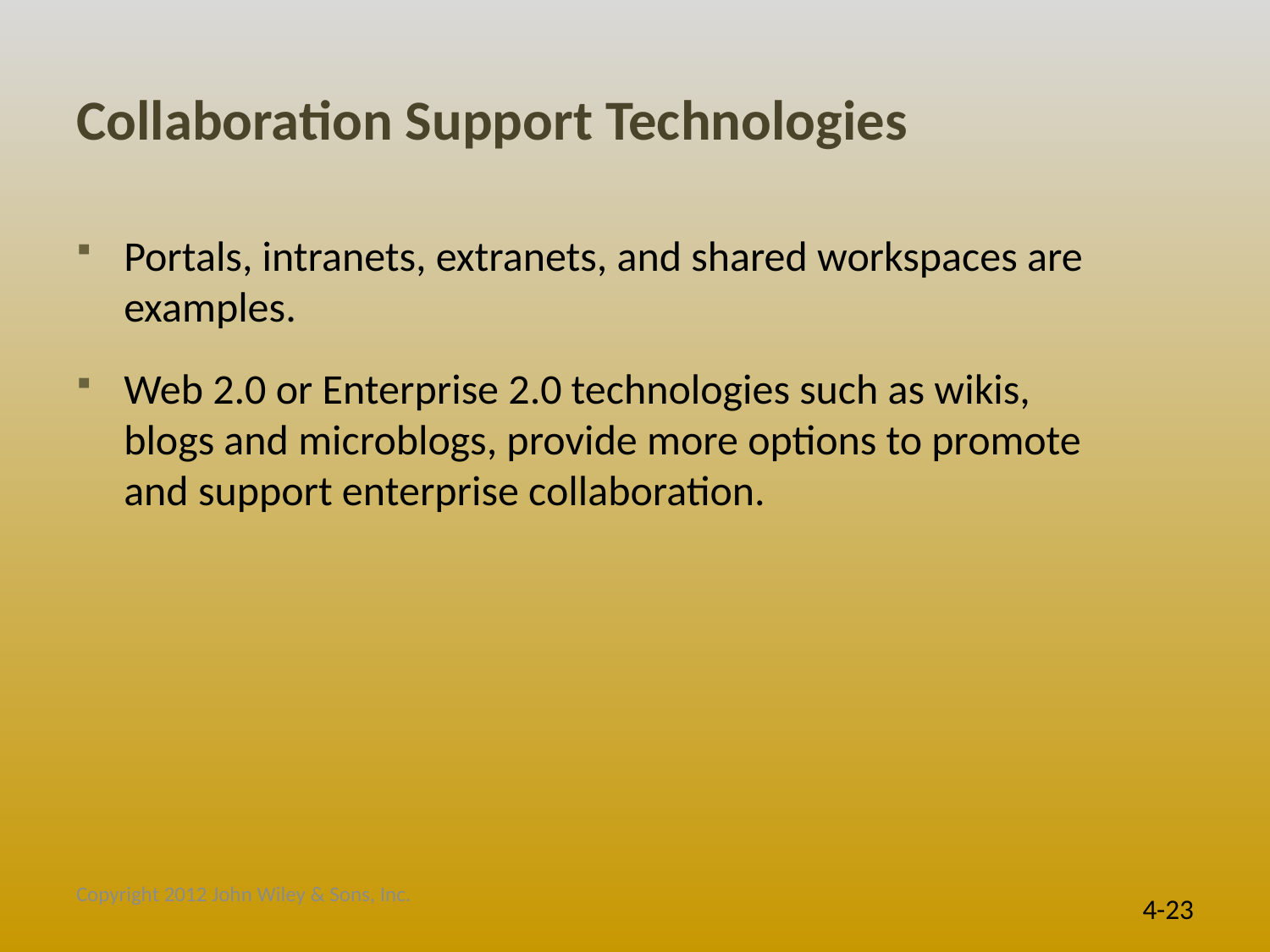

# Collaboration Support Technologies
Portals, intranets, extranets, and shared workspaces are examples.
Web 2.0 or Enterprise 2.0 technologies such as wikis, blogs and microblogs, provide more options to promote and support enterprise collaboration.
Copyright 2012 John Wiley & Sons, Inc.
4-23